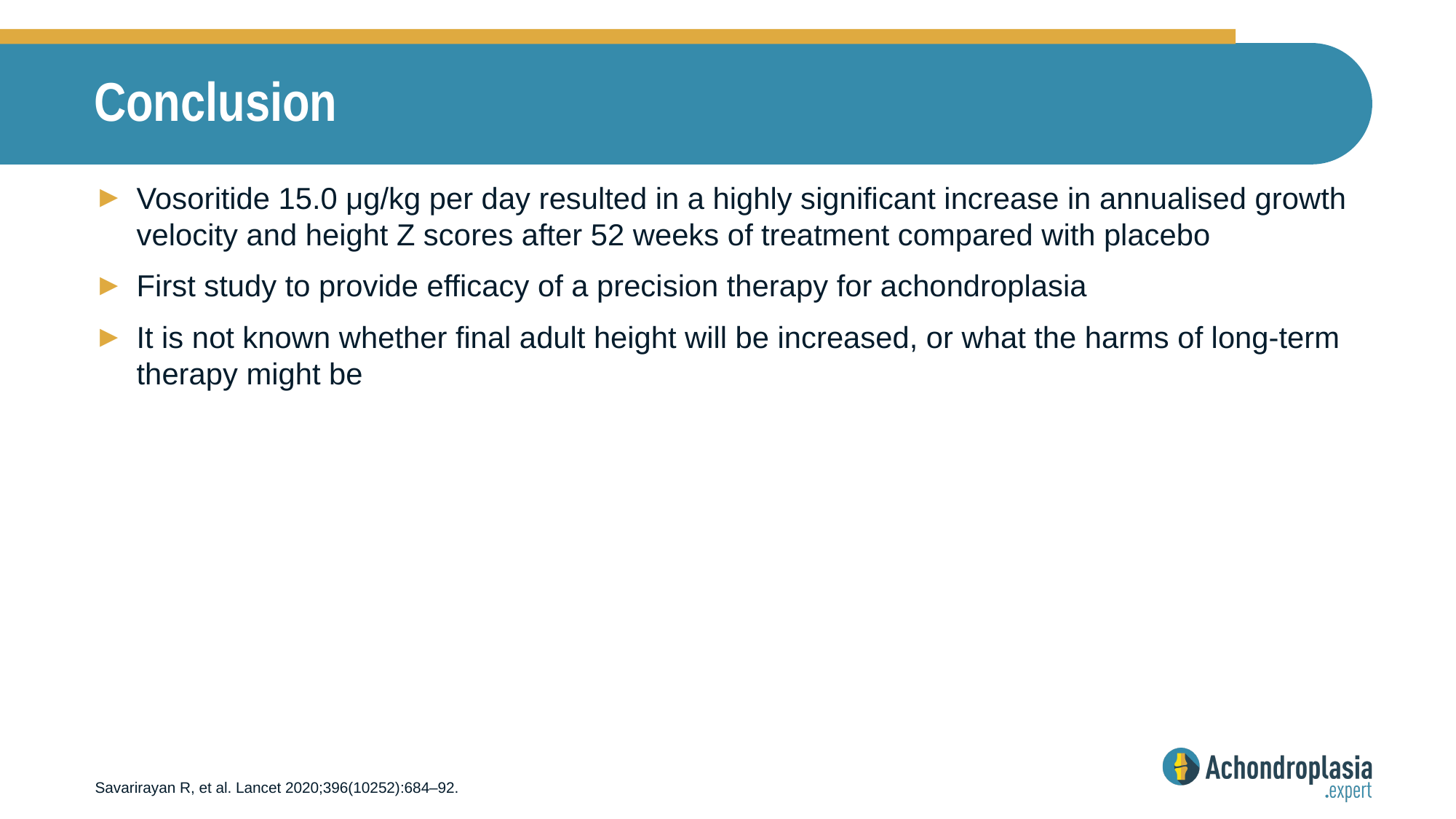

# Conclusion
Vosoritide 15.0 μg/kg per day resulted in a highly significant increase in annualised growth velocity and height Z scores after 52 weeks of treatment compared with placebo
First study to provide efficacy of a precision therapy for achondroplasia
It is not known whether final adult height will be increased, or what the harms of long-term therapy might be
Savarirayan R, et al. Lancet 2020;396(10252):684–92.